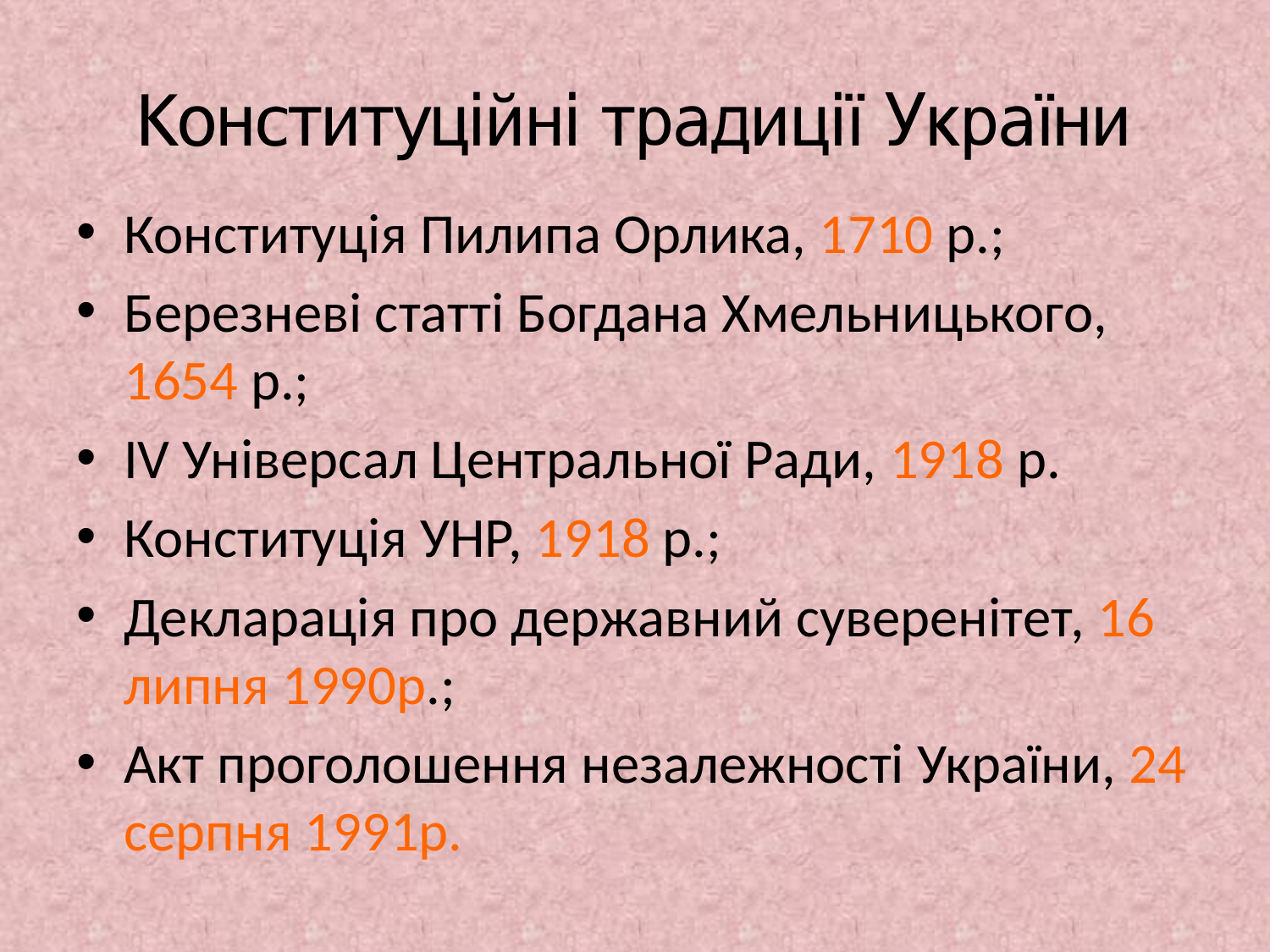

# Конституційні традиції України
Конституція Пилипа Орлика, 1710 р.;
Березневі статті Богдана Хмельницького, 1654 р.;
IV Універсал Центральної Ради, 1918 р.
Конституція УНР, 1918 р.;
Декларація про державний суверенітет, 16 липня 1990р.;
Акт проголошення незалежності України, 24 серпня 1991р.